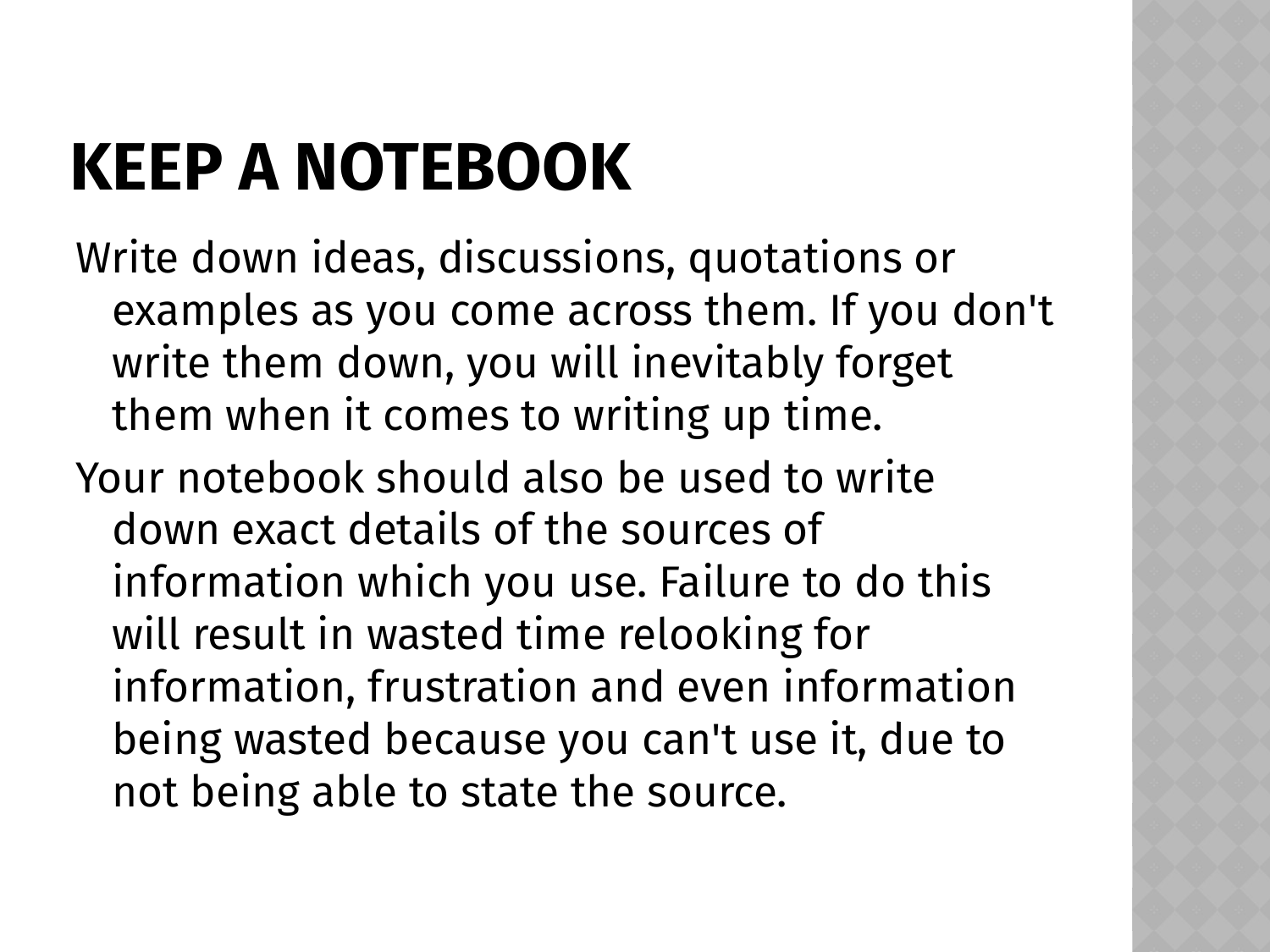

# Keep a notebook
Write down ideas, discussions, quotations or examples as you come across them. If you don't write them down, you will inevitably forget them when it comes to writing up time.
Your notebook should also be used to write down exact details of the sources of information which you use. Failure to do this will result in wasted time relooking for information, frustration and even information being wasted because you can't use it, due to not being able to state the source.